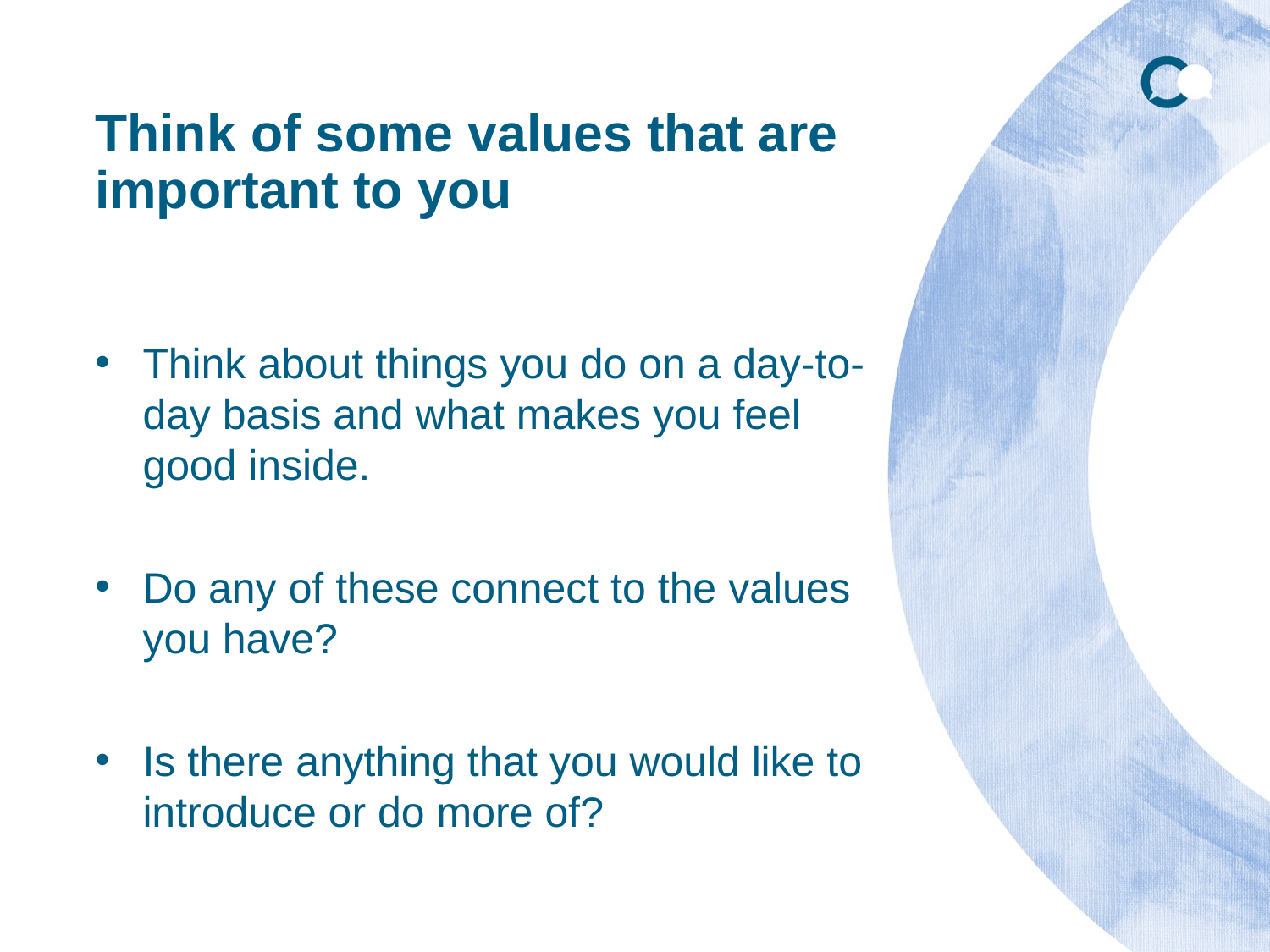

# Think of some values that are important to you
Think about things you do on a day-to-day basis and what makes you feel good inside.

Do any of these connect to the values you have?

Is there anything that you would like to introduce or do more of?
our fears, even if we feel anxious?